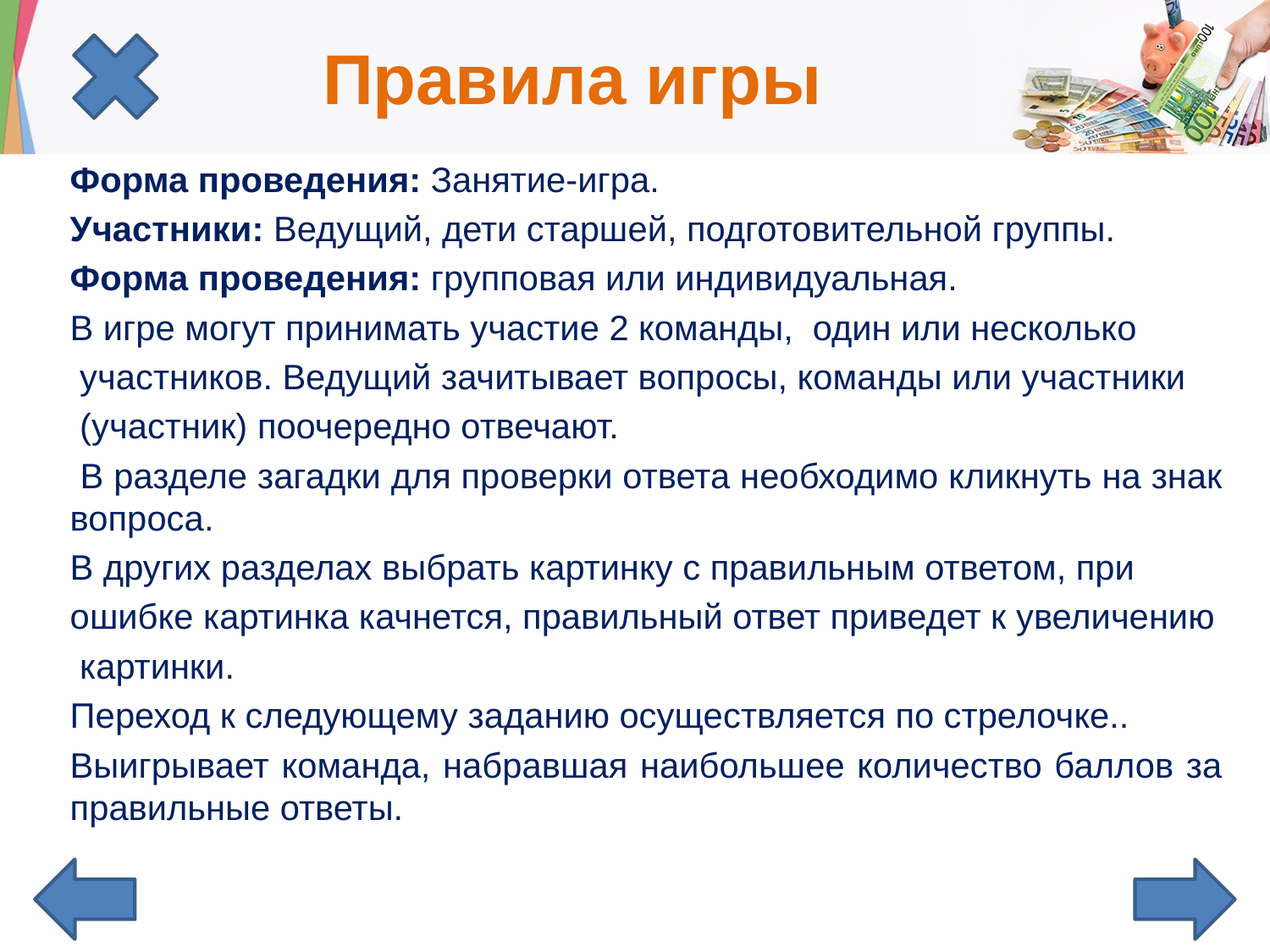

# Правила игры

Форма проведения: Занятие-игра.
Участники: Ведущий, дети старшей, подготовительной группы.
Форма проведения: групповая или индивидуальная.
В игре могут принимать участие 2 команды,  один или несколько
 участников. Ведущий зачитывает вопросы, команды или участники
 (участник) поочередно отвечают.
 В разделе загадки для проверки ответа необходимо кликнуть на знак вопроса.
В других разделах выбрать картинку с правильным ответом, при
ошибке картинка качнется, правильный ответ приведет к увеличению
 картинки.
Переход к следующему заданию осуществляется по стрелочке..
Выигрывает команда, набравшая наибольшее количество баллов за правильные ответы.